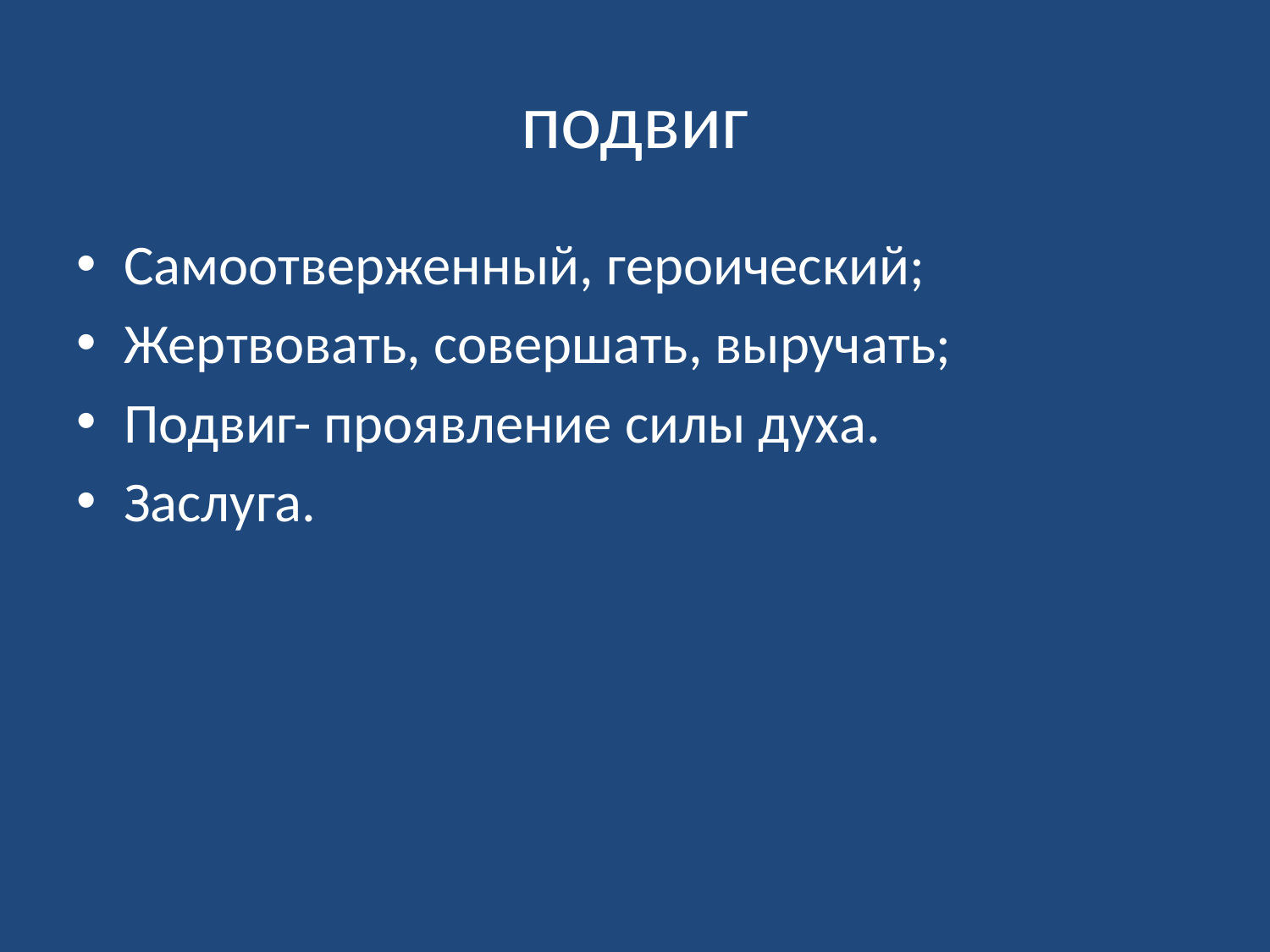

# подвиг
Самоотверженный, героический;
Жертвовать, совершать, выручать;
Подвиг- проявление силы духа.
Заслуга.